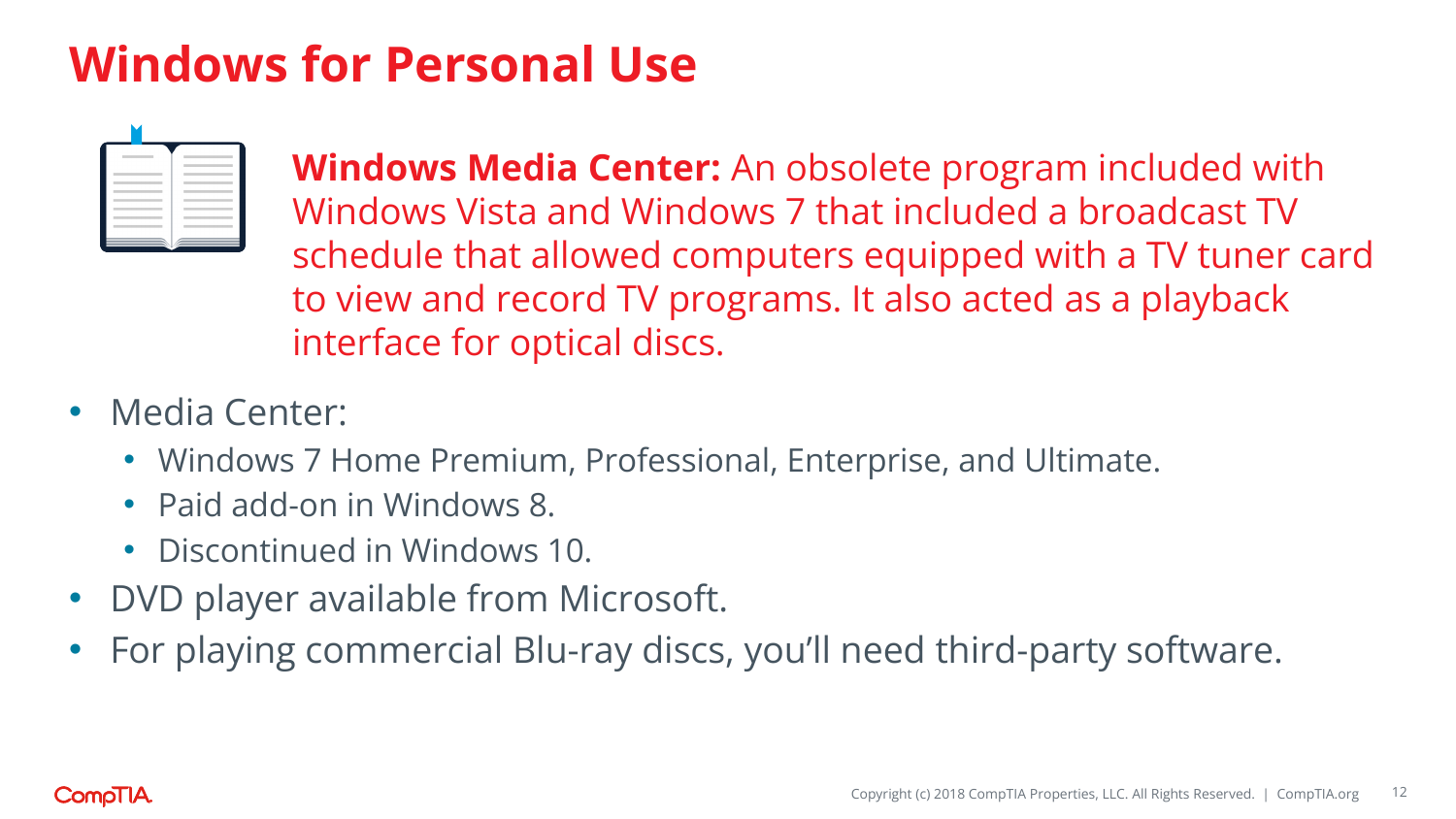

# Windows for Personal Use
Windows Media Center: An obsolete program included with Windows Vista and Windows 7 that included a broadcast TV schedule that allowed computers equipped with a TV tuner card to view and record TV programs. It also acted as a playback interface for optical discs.
Media Center:
Windows 7 Home Premium, Professional, Enterprise, and Ultimate.
Paid add-on in Windows 8.
Discontinued in Windows 10.
DVD player available from Microsoft.
For playing commercial Blu-ray discs, you’ll need third-party software.

12